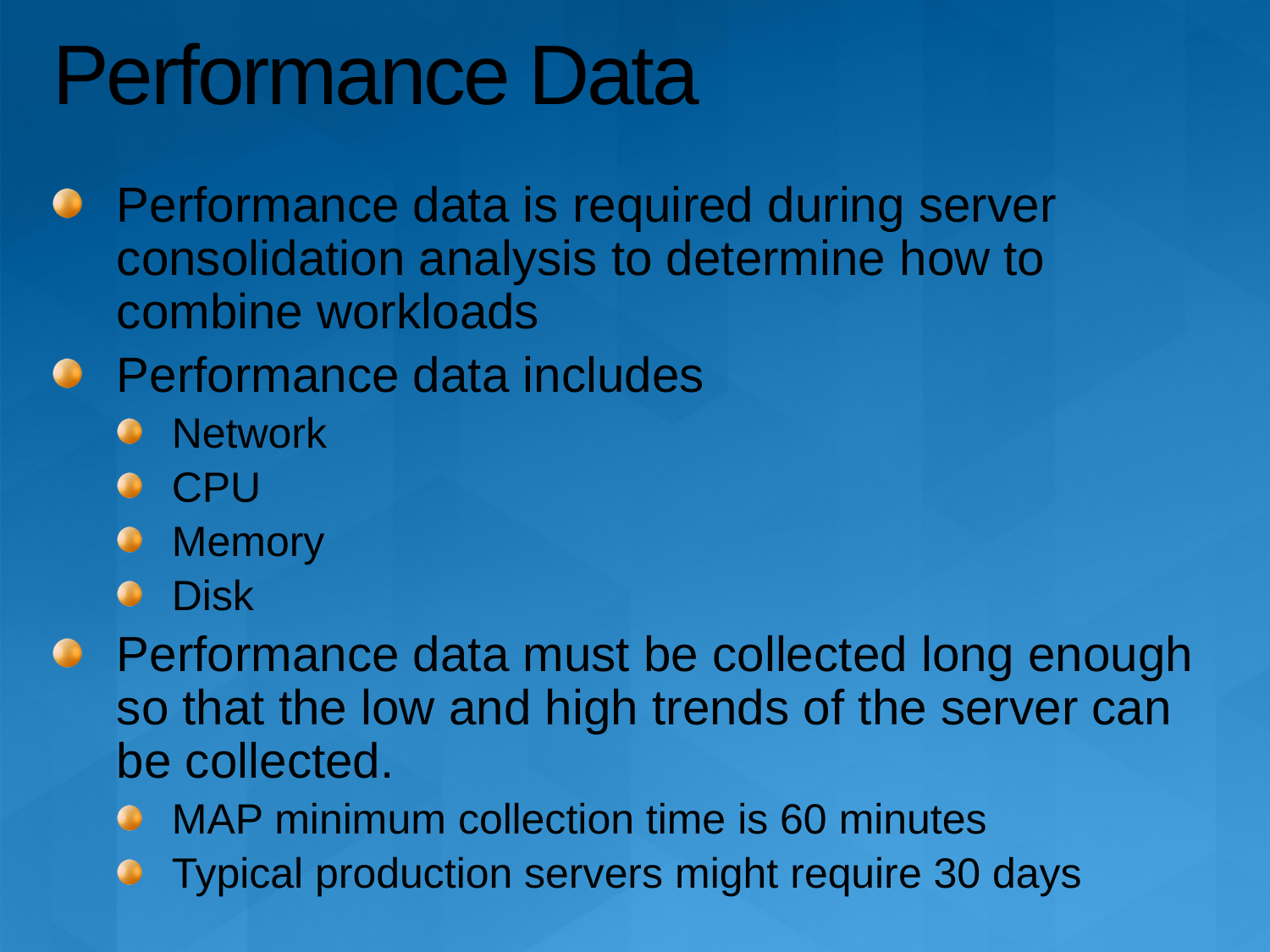

# Performance Data
Performance data is required during server consolidation analysis to determine how to combine workloads
Performance data includes
Network
CPU
Memory
Disk
Performance data must be collected long enough so that the low and high trends of the server can be collected.
MAP minimum collection time is 60 minutes
Typical production servers might require 30 days